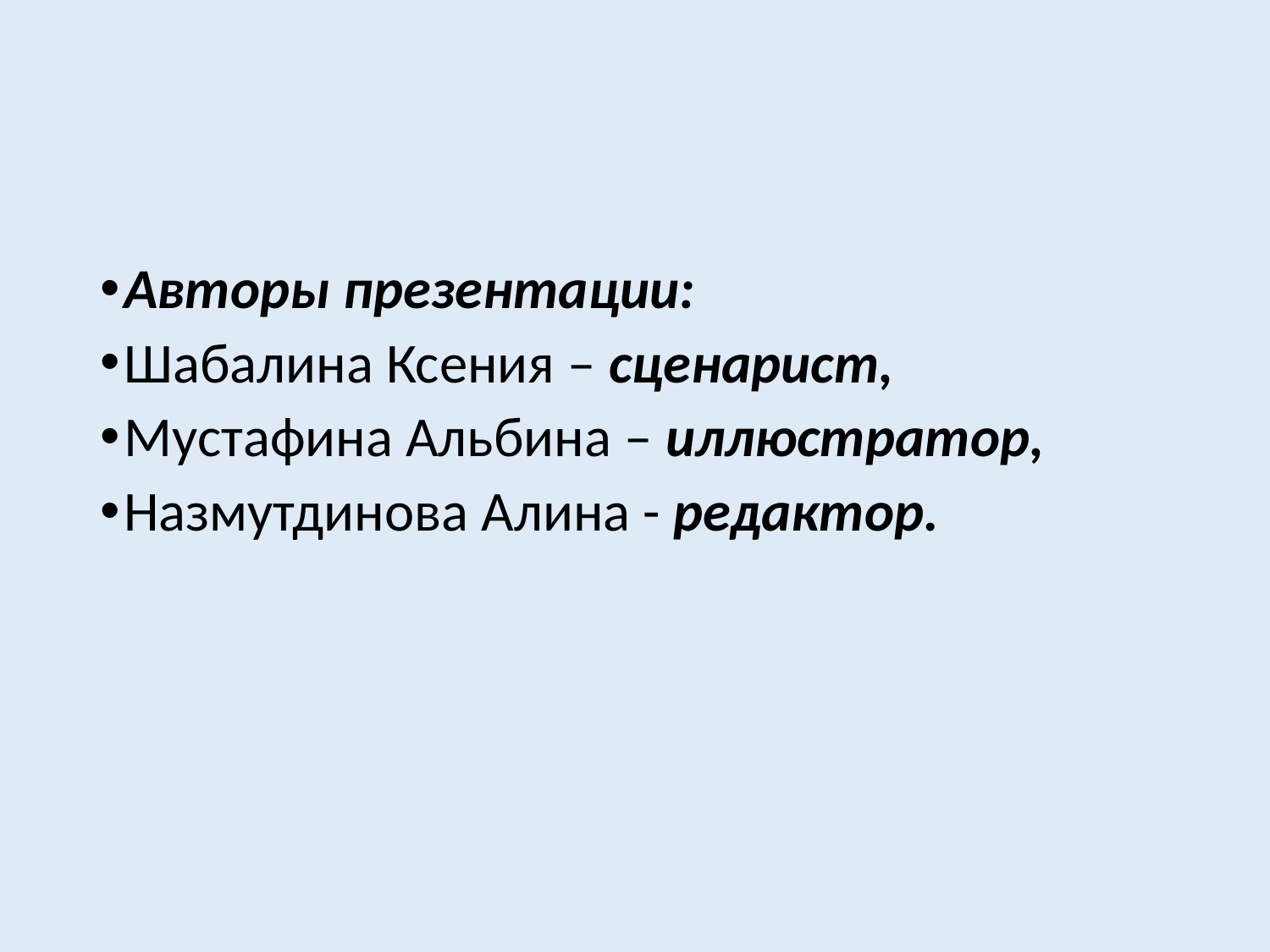

#
Авторы презентации:
Шабалина Ксения – сценарист,
Мустафина Альбина – иллюстратор,
Назмутдинова Алина - редактор.